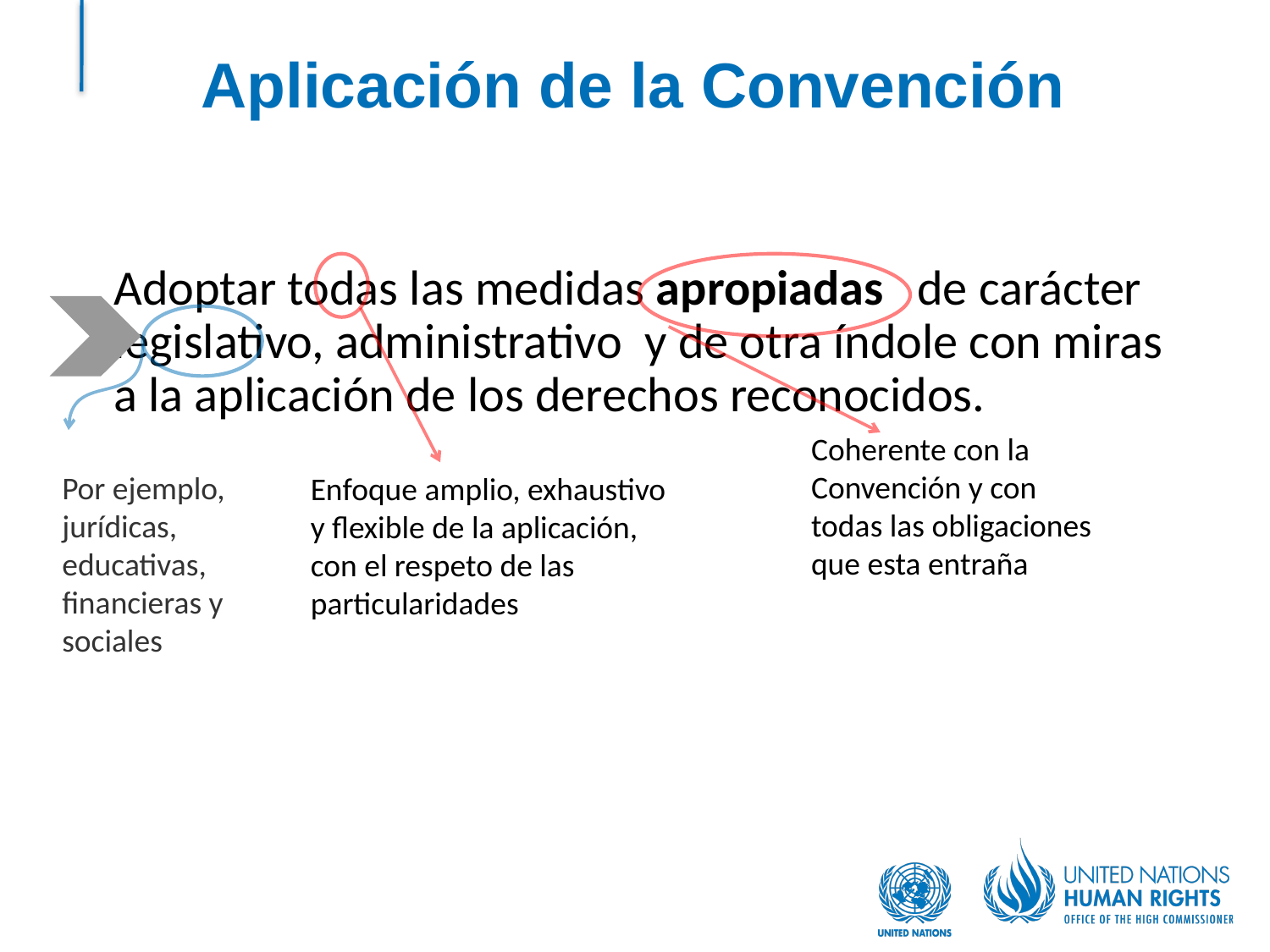

# Aplicación de la Convención

Adoptar todas las medidas apropiadas   de carácter legislativo, administrativo  y de otra índole con miras a la aplicación de los derechos reconocidos.

Coherente con la Convención y con todas las obligaciones que esta entraña

Por ejemplo, jurídicas, educativas, financieras y sociales
Enfoque amplio, exhaustivo y flexible de la aplicación, con el respeto de las particularidades